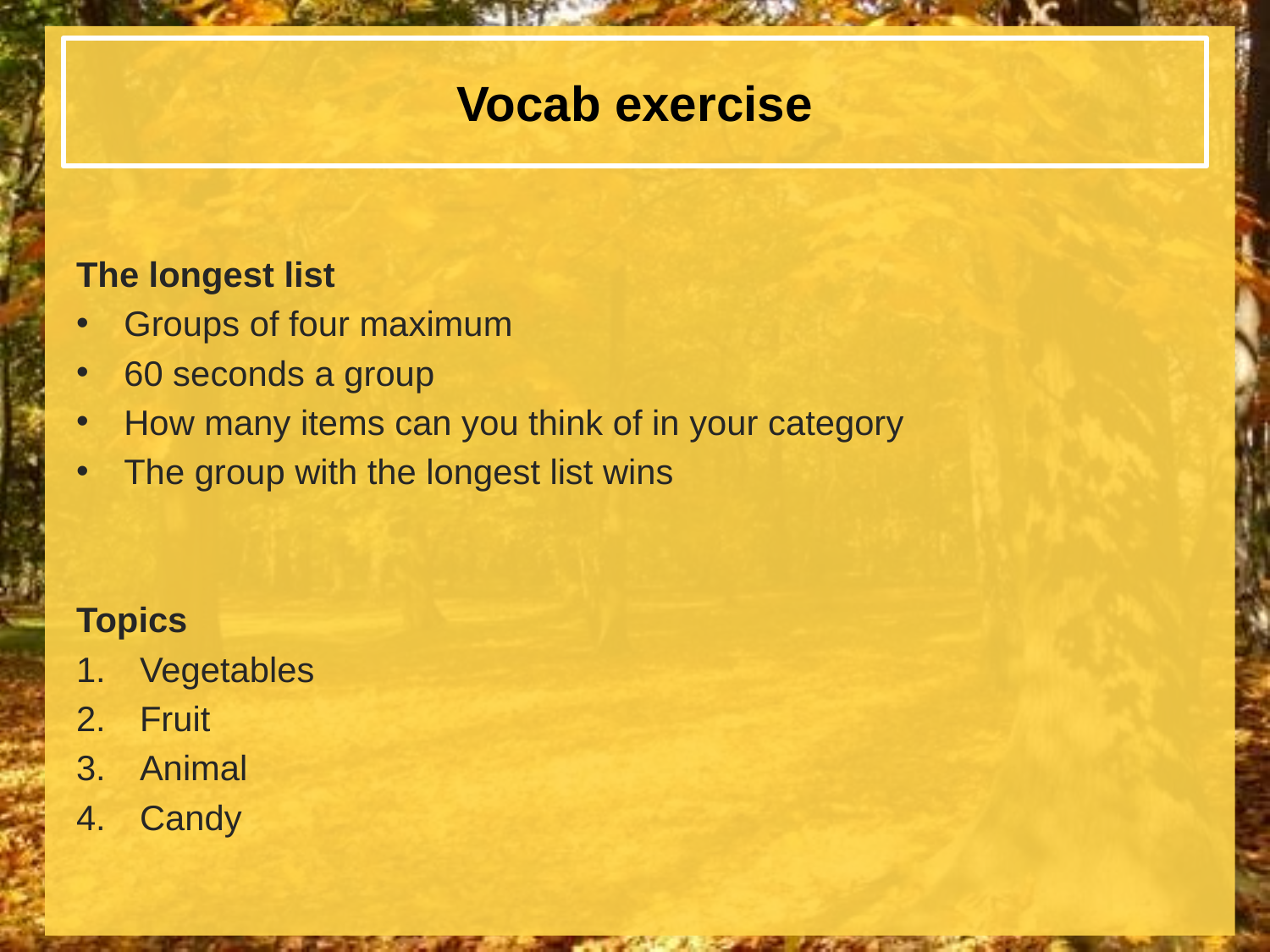

# Vocab exercise

The longest list
Groups of four maximum
60 seconds a group
How many items can you think of in your category
The group with the longest list wins

Topics
Vegetables
Fruit
Animal
Candy